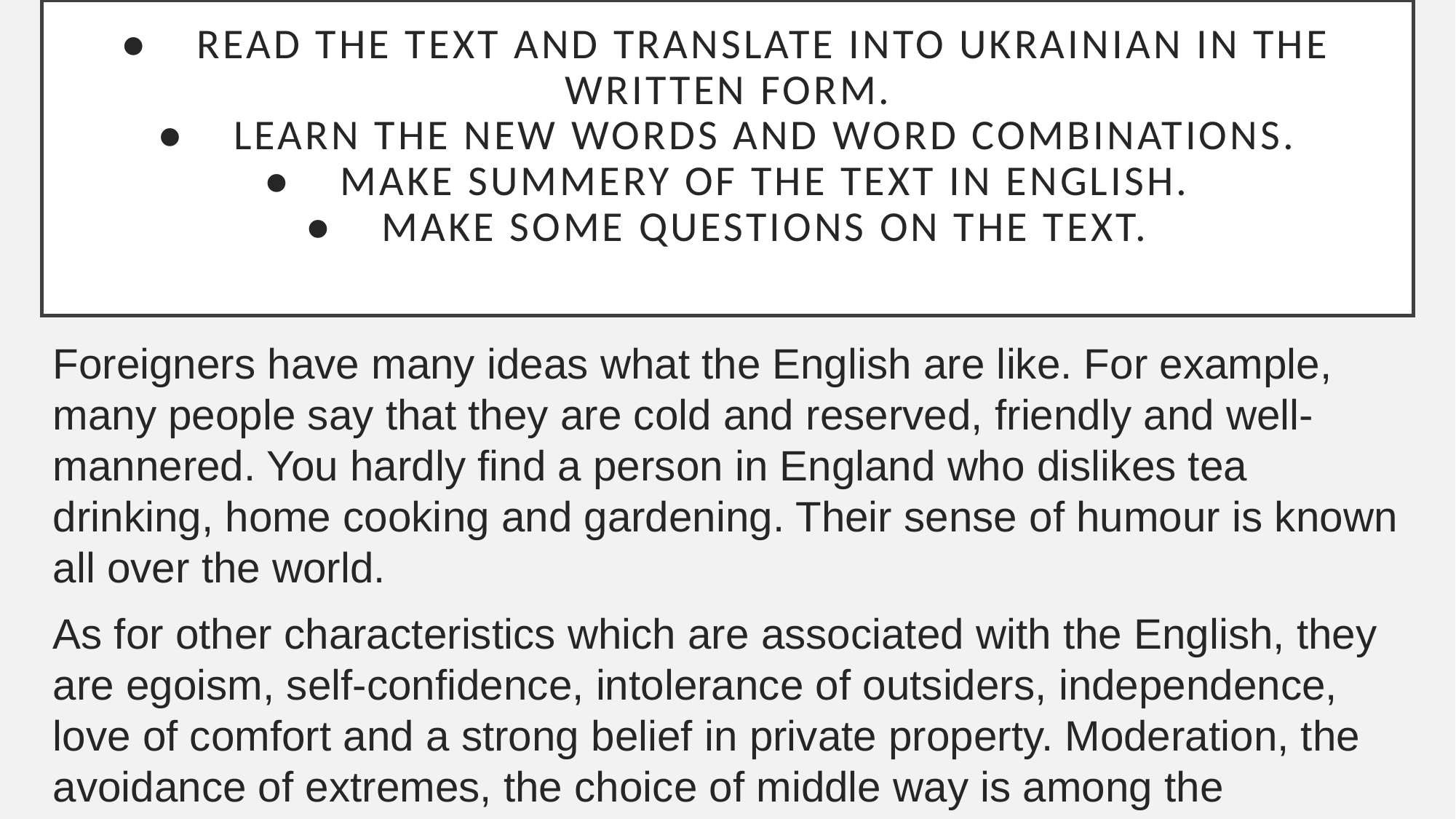

# ⦁    Read the text and translate into Ukrainian in the written form.
⦁    Learn the new words and word combinations.
⦁    Make summery of the text in English.
⦁    Make some questions on the text.

Foreigners have many ideas what the English are like. For example, many people say that they are cold and reserved, friendly and well-mannered. You hardly find a person in England who dislikes tea drinking, home cooking and gardening. Their sense of humour is known all over the world.
As for other characteristics which are associated with the English, they are egoism, self-confidence, intolerance of outsiders, independence, love of comfort and a strong belief in private property. Moderation, the avoidance of extremes, the choice of middle way is among the essential qualities of the English.